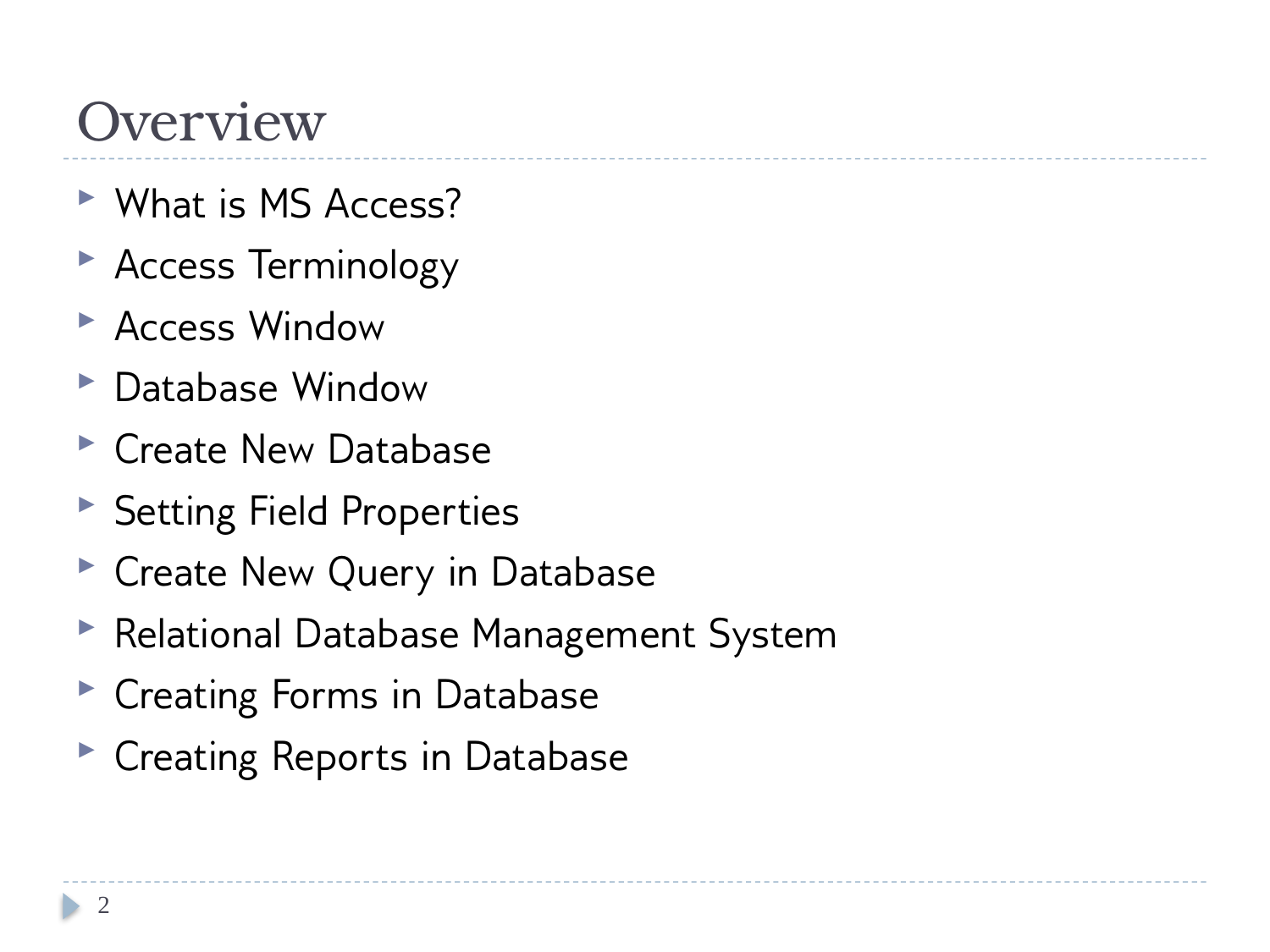

# Overview
What is MS Access?
Access Terminology
Access Window
Database Window
Create New Database
Setting Field Properties
Create New Query in Database
Relational Database Management System
Creating Forms in Database
Creating Reports in Database

2